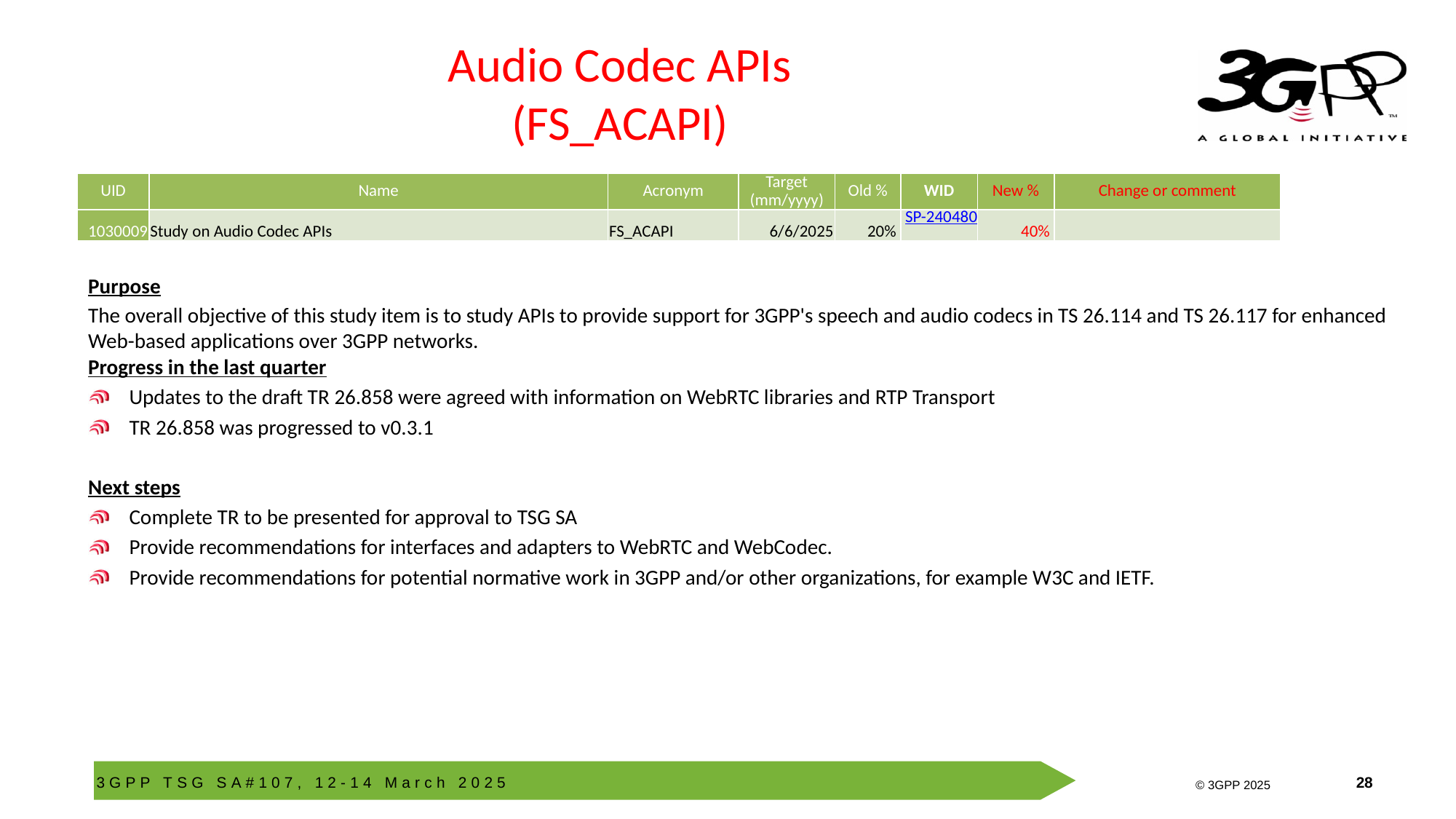

# Audio Codec APIs (FS_ACAPI)
| UID | Name | Acronym | Target (mm/yyyy) | Old % | WID | New % | Change or comment |
| --- | --- | --- | --- | --- | --- | --- | --- |
| 1030009 | Study on Audio Codec APIs | FS\_ACAPI | 6/6/2025 | 20% | SP-240480 | 40% |  |
Purpose
The overall objective of this study item is to study APIs to provide support for 3GPP's speech and audio codecs in TS 26.114 and TS 26.117 for enhanced Web-based applications over 3GPP networks.
Progress in the last quarter
Updates to the draft TR 26.858 were agreed with information on WebRTC libraries and RTP Transport
TR 26.858 was progressed to v0.3.1

Next steps
Complete TR to be presented for approval to TSG SA
Provide recommendations for interfaces and adapters to WebRTC and WebCodec.
Provide recommendations for potential normative work in 3GPP and/or other organizations, for example W3C and IETF.